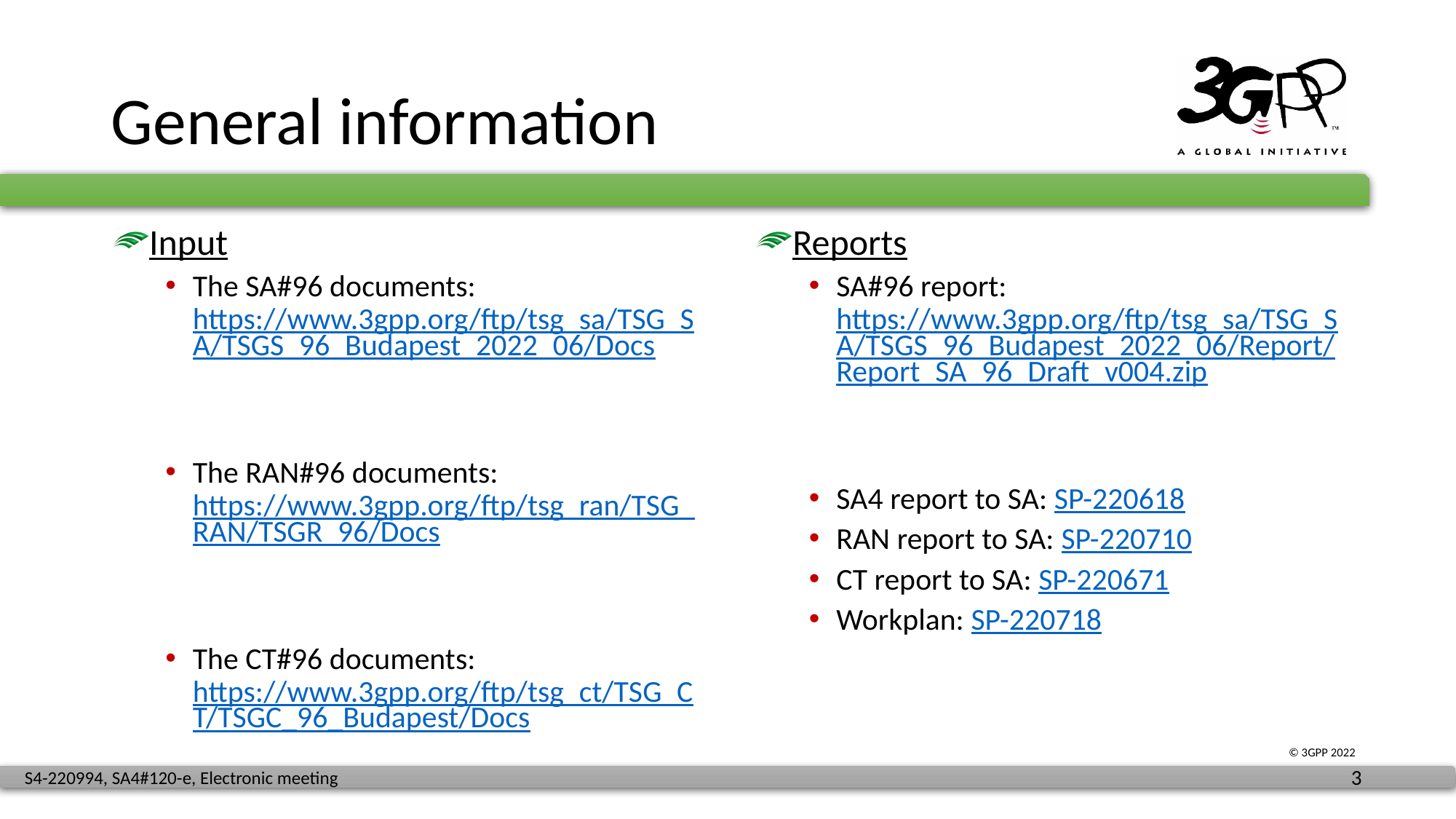

# General information
Input
The SA#96 documents: https://www.3gpp.org/ftp/tsg_sa/TSG_SA/TSGS_96_Budapest_2022_06/Docs

The RAN#96 documents: https://www.3gpp.org/ftp/tsg_ran/TSG_RAN/TSGR_96/Docs

The CT#96 documents: https://www.3gpp.org/ftp/tsg_ct/TSG_CT/TSGC_96_Budapest/Docs
Reports
SA#96 report: https://www.3gpp.org/ftp/tsg_sa/TSG_SA/TSGS_96_Budapest_2022_06/Report/Report_SA_96_Draft_v004.zip

SA4 report to SA: SP-220618
RAN report to SA: SP-220710
CT report to SA: SP-220671
Workplan: SP-220718